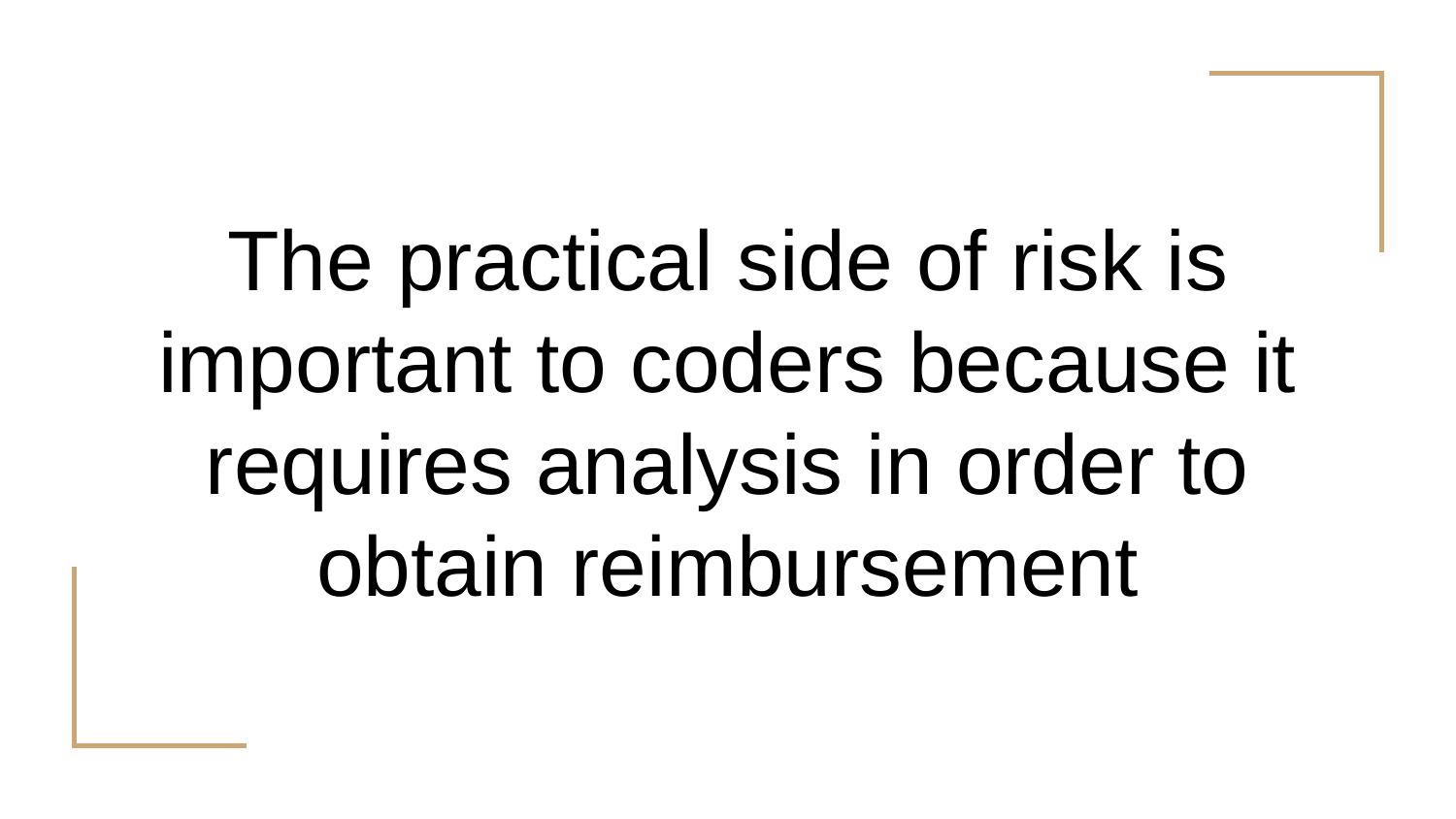

# The practical side of risk is important to coders because it requires analysis in order to obtain reimbursement